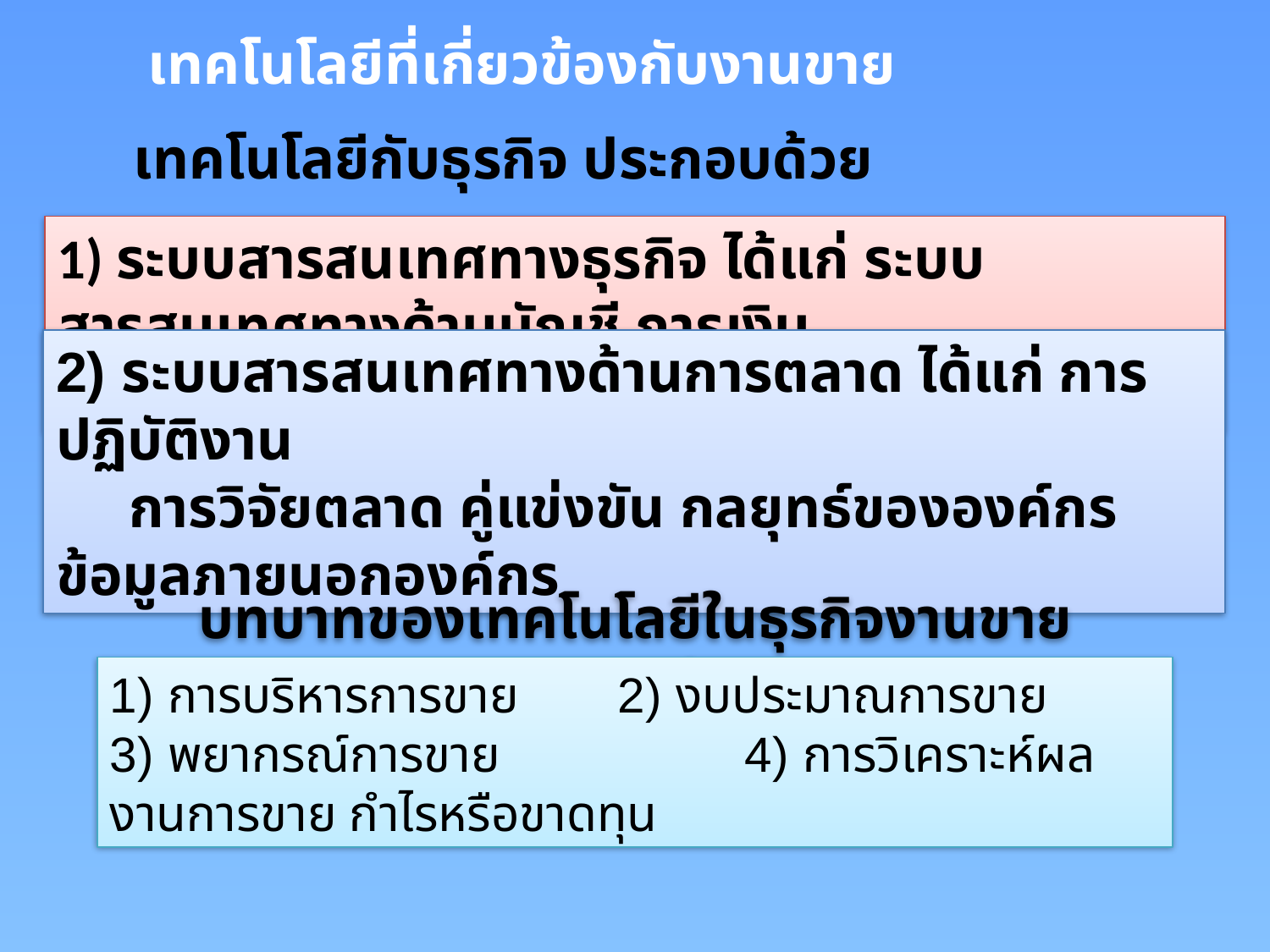

เทคโนโลยีที่เกี่ยวข้องกับงานขาย
เทคโนโลยีกับธุรกิจ ประกอบด้วย
1) ระบบสารสนเทศทางธุรกิจ ได้แก่ ระบบสารสนเทศทางด้านบัญชี การเงิน
    การตลาด การผลิต ทรัพยากรบุคคล
2) ระบบสารสนเทศทางด้านการตลาด ได้แก่ การปฏิบัติงาน
     การวิจัยตลาด คู่แข่งขัน กลยุทธ์ขององค์กร ข้อมูลภายนอกองค์กร
บทบาทของเทคโนโลยีในธุรกิจงานขาย ประกอบด้วย
1) การบริหารการขาย	2) งบประมาณการขาย
3) พยากรณ์การขาย		4) การวิเคราะห์ผลงานการขาย กำไรหรือขาดทุน